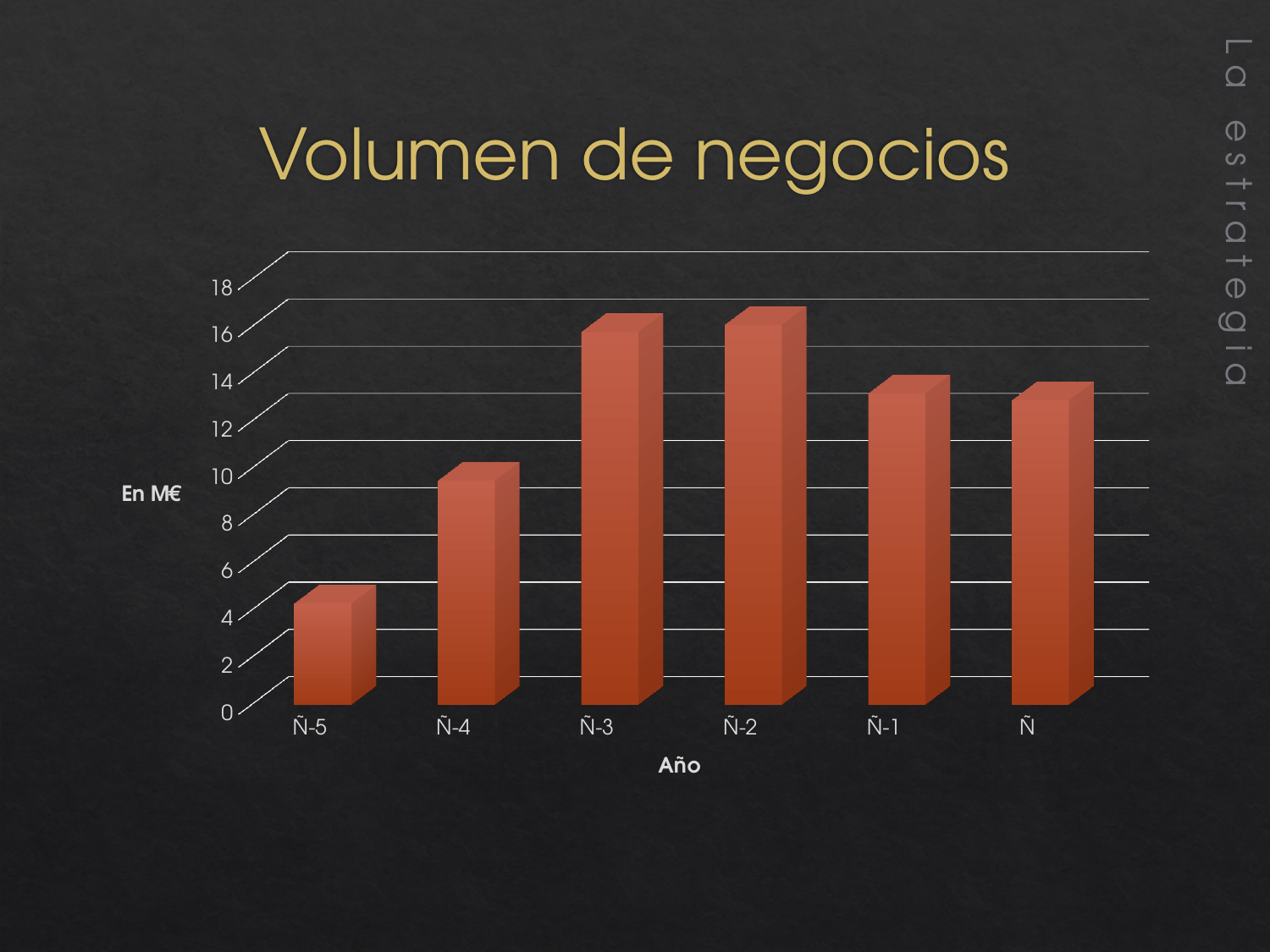

La estrategia
# Volumen de negocios

[unsupported chart]